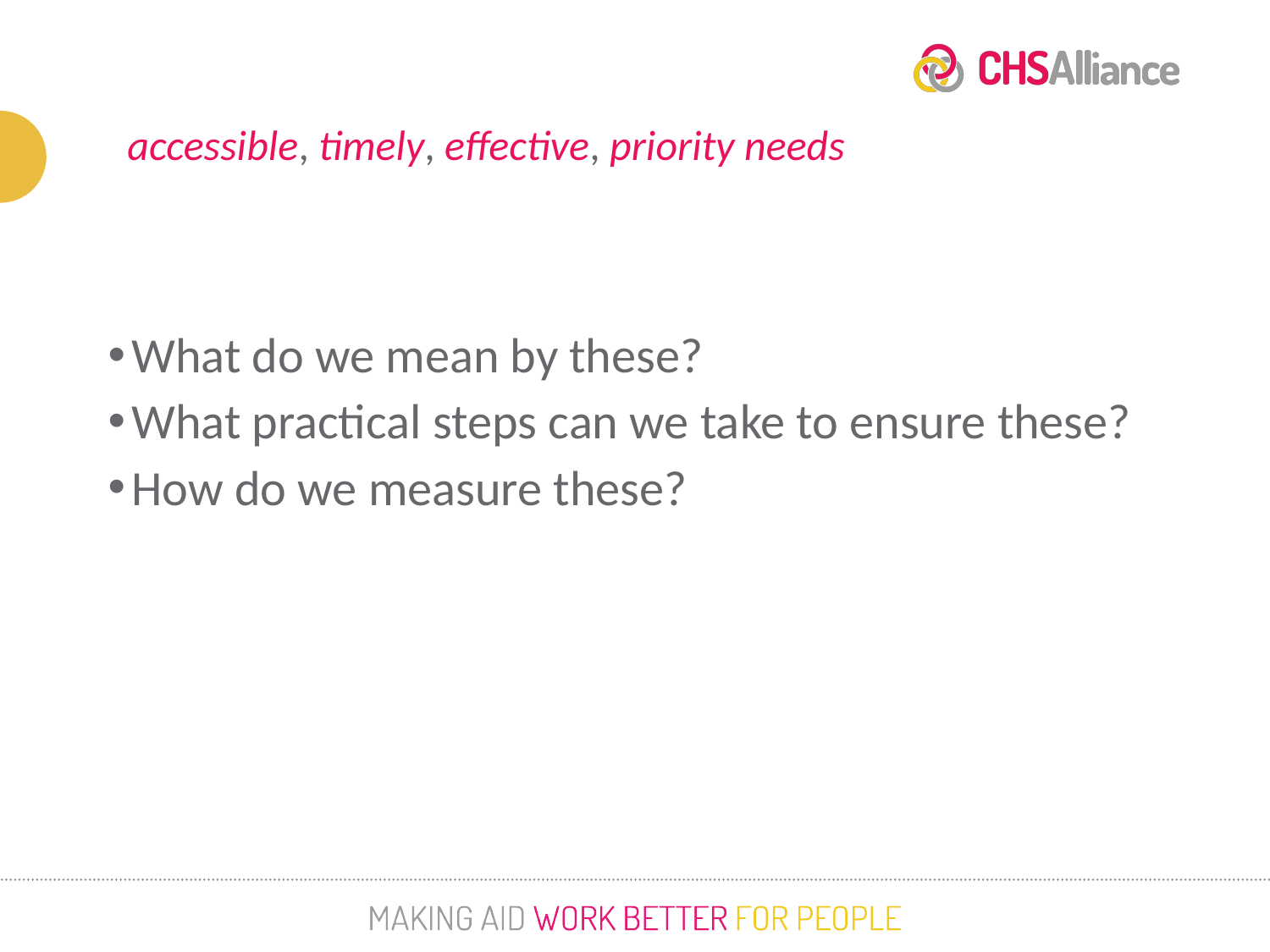

accessible, timely, effective, priority needs
What do we mean by these?
What practical steps can we take to ensure these?
How do we measure these?